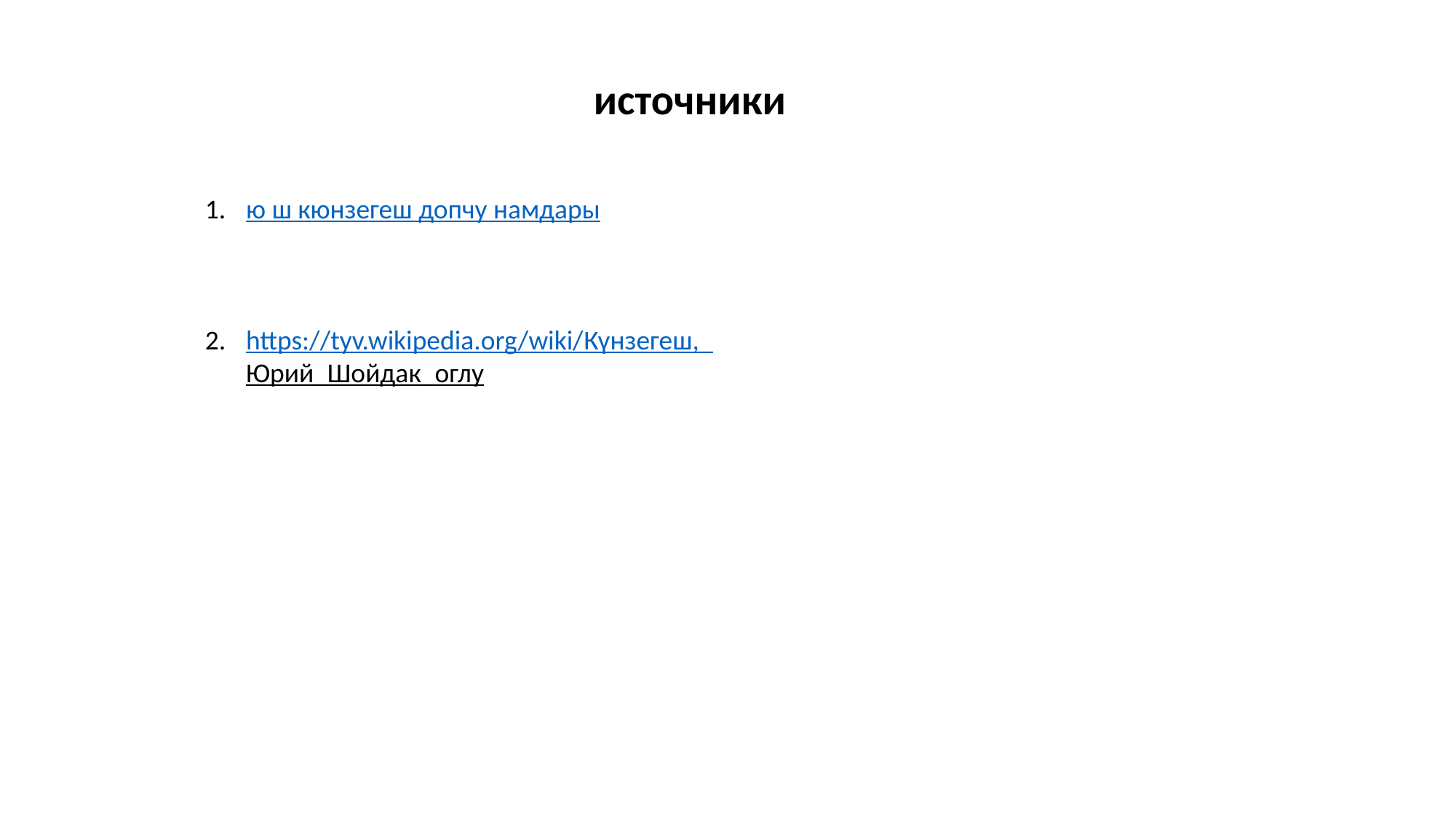

источники
ю ш кюнзегеш допчу намдары

https://tyv.wikipedia.org/wiki/Күнзегеш,_Юрий_Шойдак_оглу